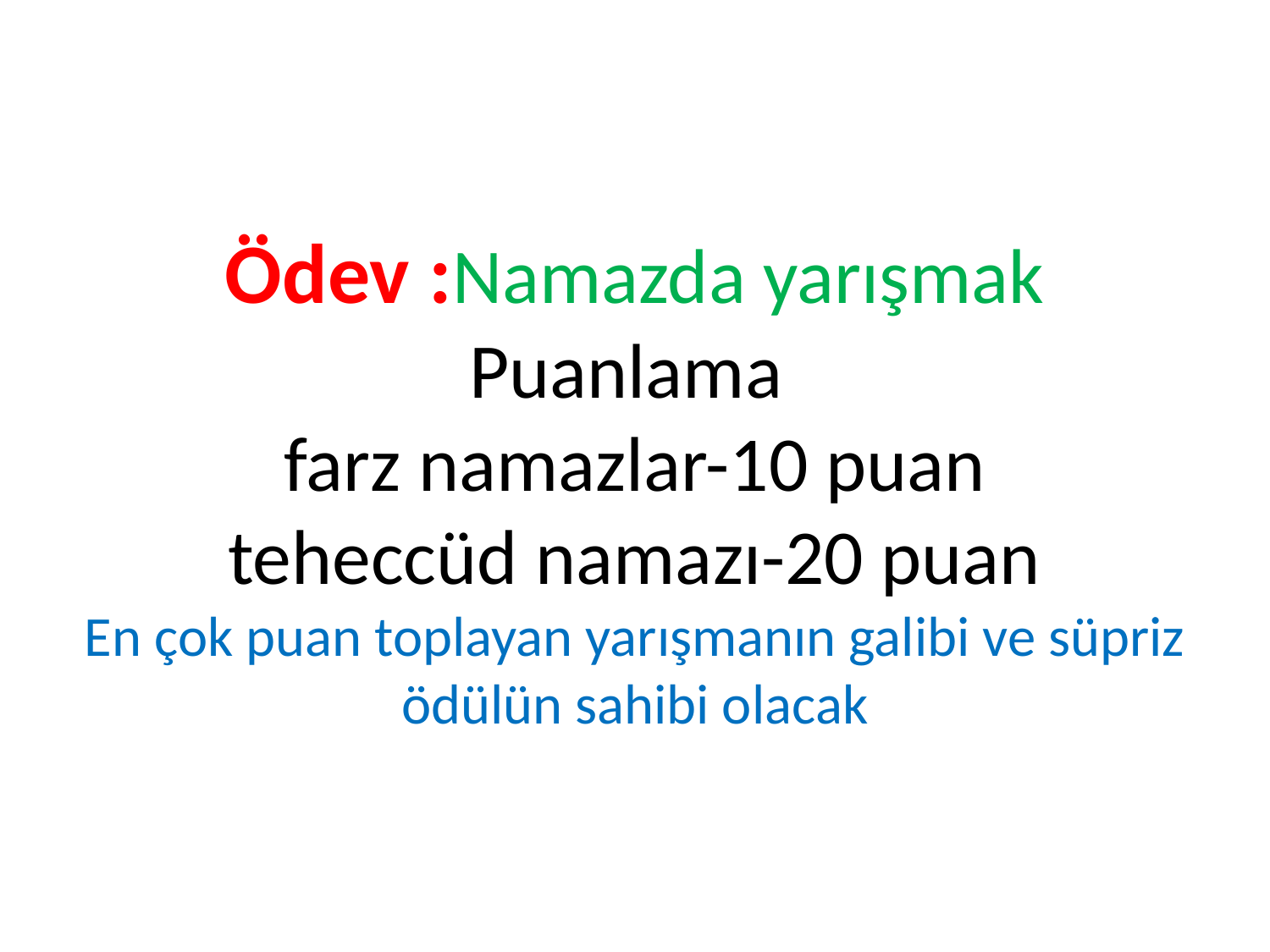

# Ödev :Namazda yarışmak Puanlama farz namazlar-10 puan teheccüd namazı-20 puan En çok puan toplayan yarışmanın galibi ve süpriz ödülün sahibi olacak